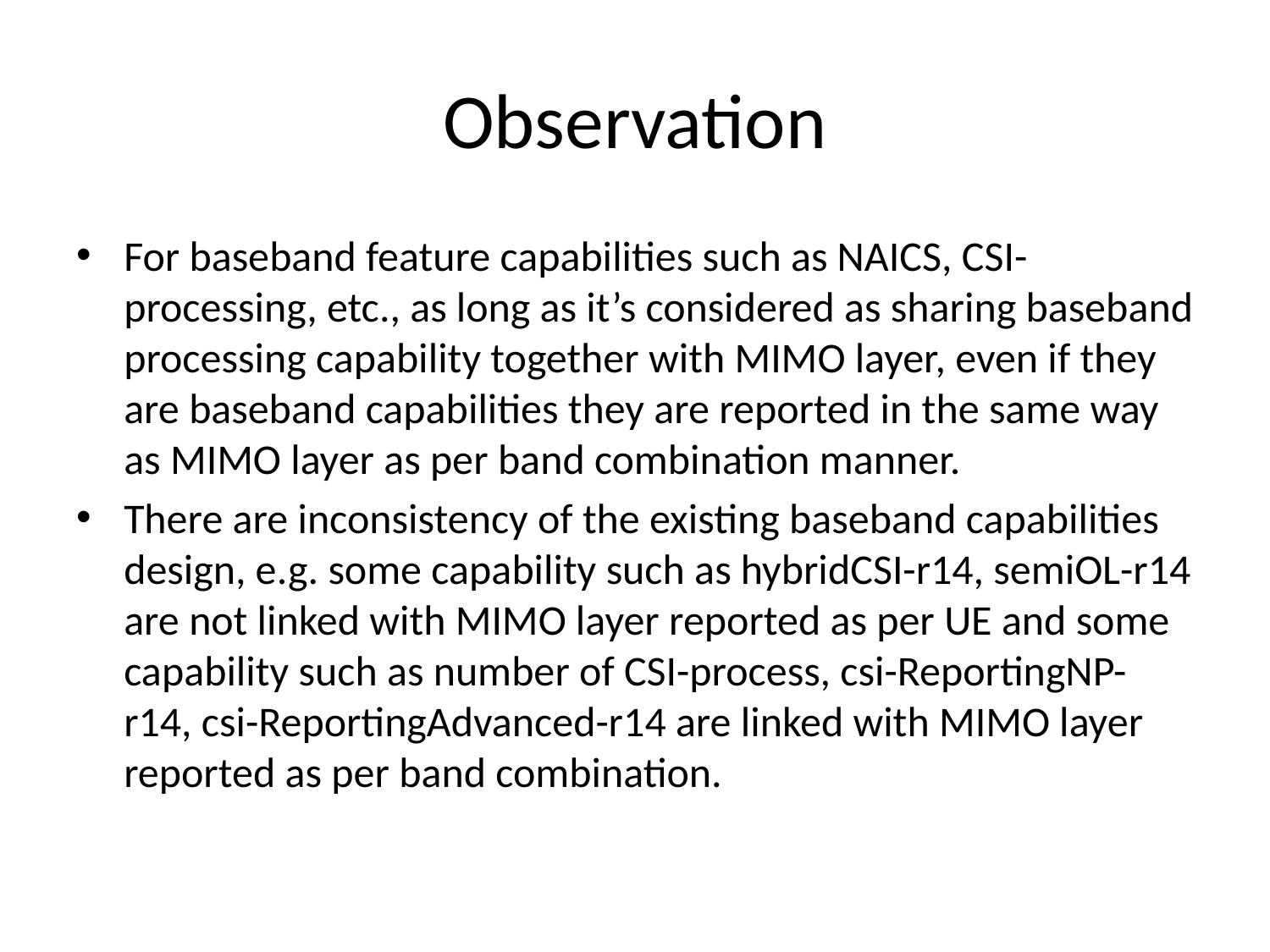

# Observation
For baseband feature capabilities such as NAICS, CSI-processing, etc., as long as it’s considered as sharing baseband processing capability together with MIMO layer, even if they are baseband capabilities they are reported in the same way as MIMO layer as per band combination manner.
There are inconsistency of the existing baseband capabilities design, e.g. some capability such as hybridCSI-r14, semiOL-r14 are not linked with MIMO layer reported as per UE and some capability such as number of CSI-process, csi-ReportingNP-r14, csi-ReportingAdvanced-r14 are linked with MIMO layer reported as per band combination.